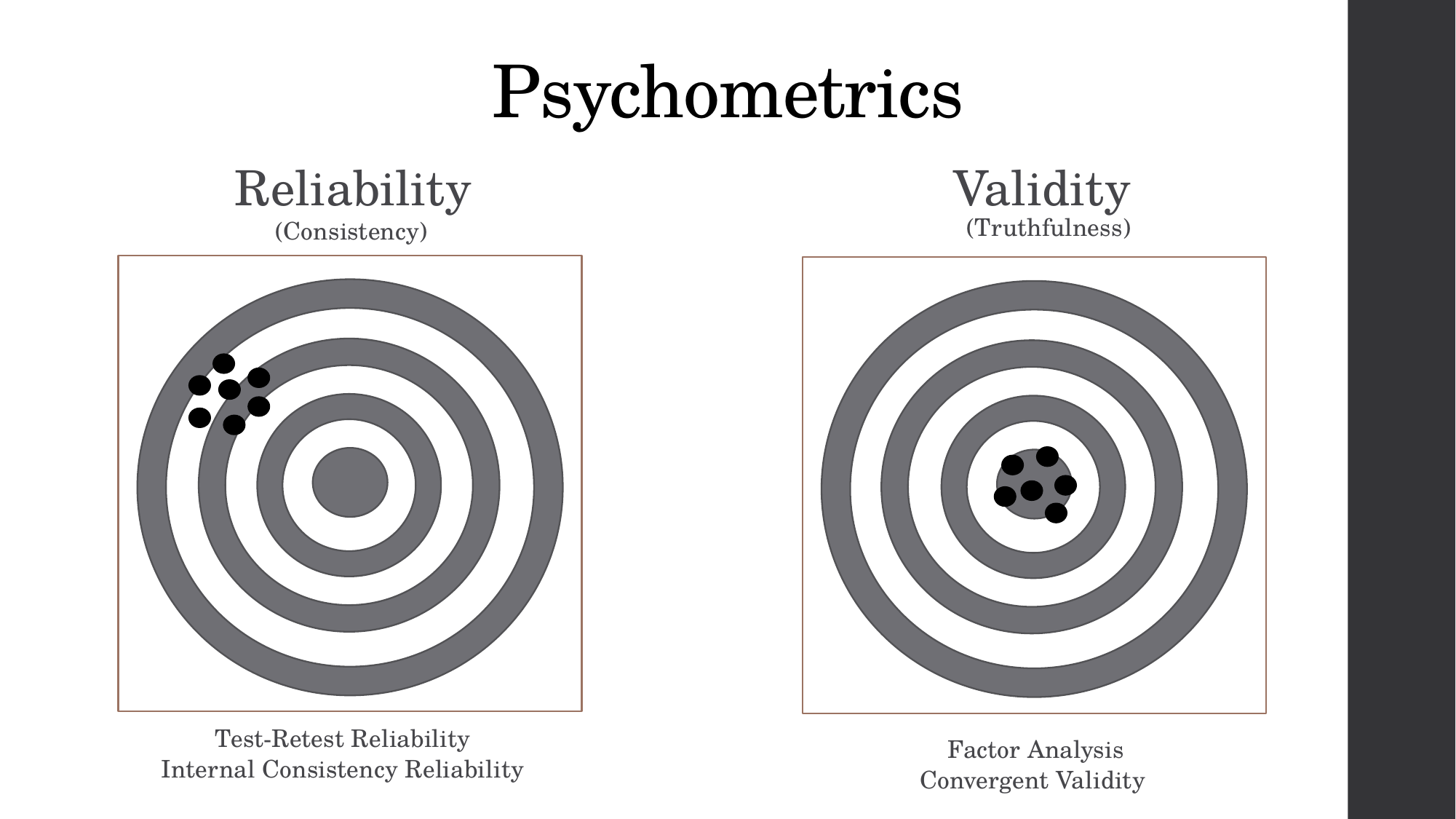

# Psychometrics
Reliability
Validity
(Truthfulness)
(Consistency)

Test-Retest Reliability
Internal Consistency Reliability
Factor Analysis
Convergent Validity